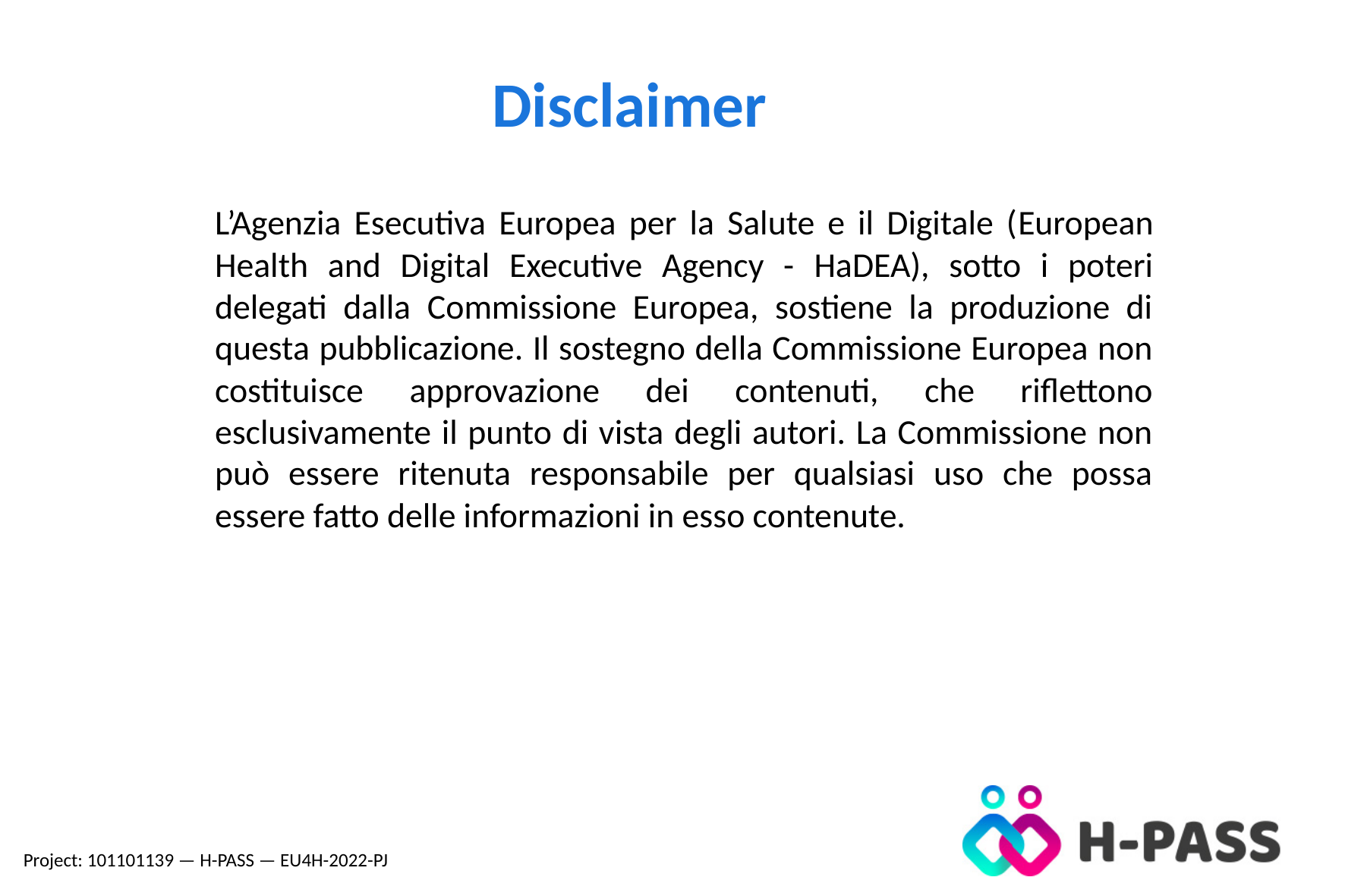

Disclaimer
L’Agenzia Esecutiva Europea per la Salute e il Digitale (European Health and Digital Executive Agency - HaDEA), sotto i poteri delegati dalla Commissione Europea, sostiene la produzione di questa pubblicazione. Il sostegno della Commissione Europea non costituisce approvazione dei contenuti, che riflettono esclusivamente il punto di vista degli autori. La Commissione non può essere ritenuta responsabile per qualsiasi uso che possa essere fatto delle informazioni in esso contenute.

Project: 101101139 — H-PASS — EU4H-2022-PJ